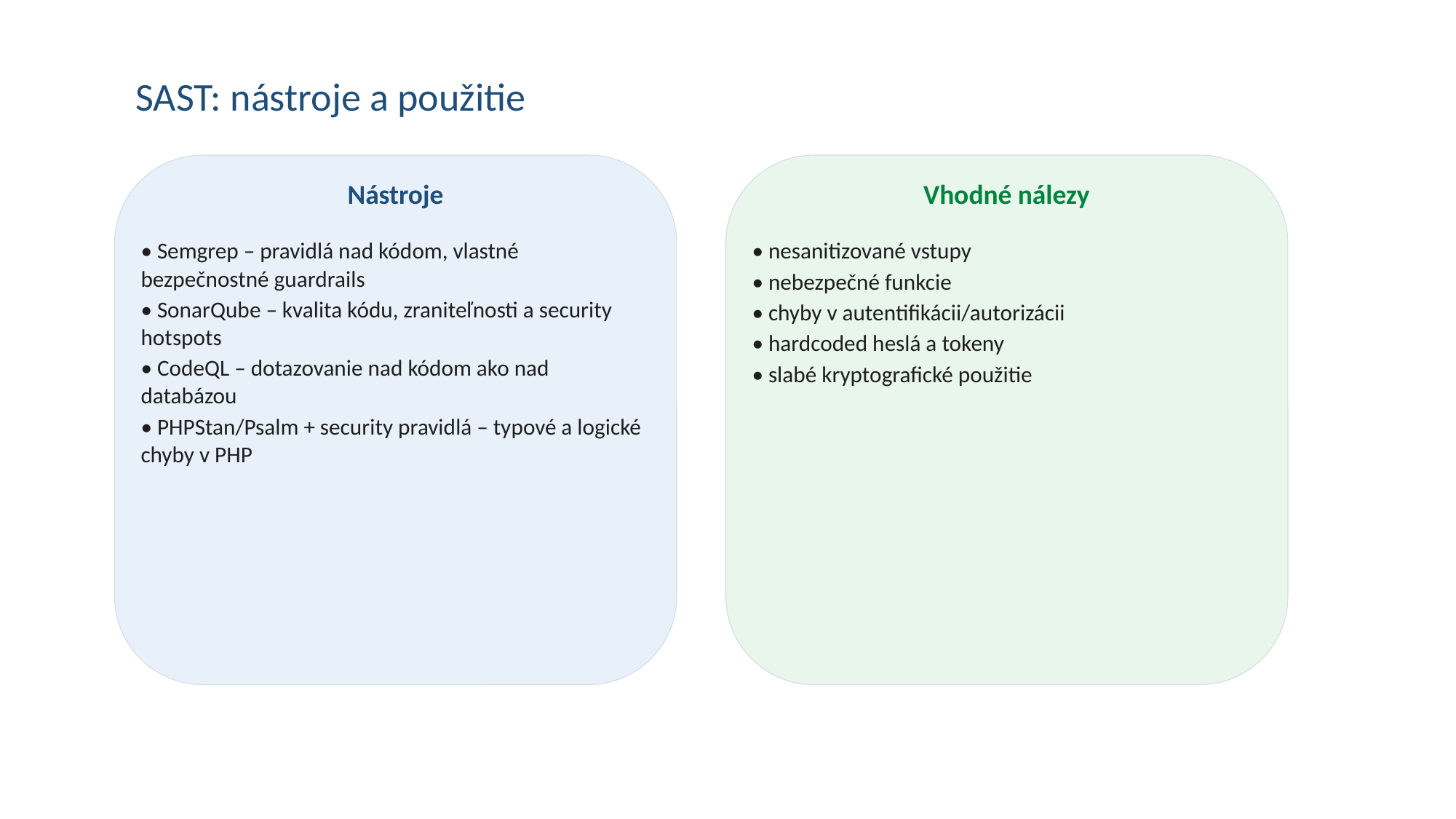

# SAST: nástroje a použitie

Nástroje
Vhodné nálezy
• Semgrep – pravidlá nad kódom, vlastné bezpečnostné guardrails
• SonarQube – kvalita kódu, zraniteľnosti a security hotspots
• CodeQL – dotazovanie nad kódom ako nad databázou
• PHPStan/Psalm + security pravidlá – typové a logické chyby v PHP
• nesanitizované vstupy
• nebezpečné funkcie
• chyby v autentifikácii/autorizácii
• hardcoded heslá a tokeny
• slabé kryptografické použitie